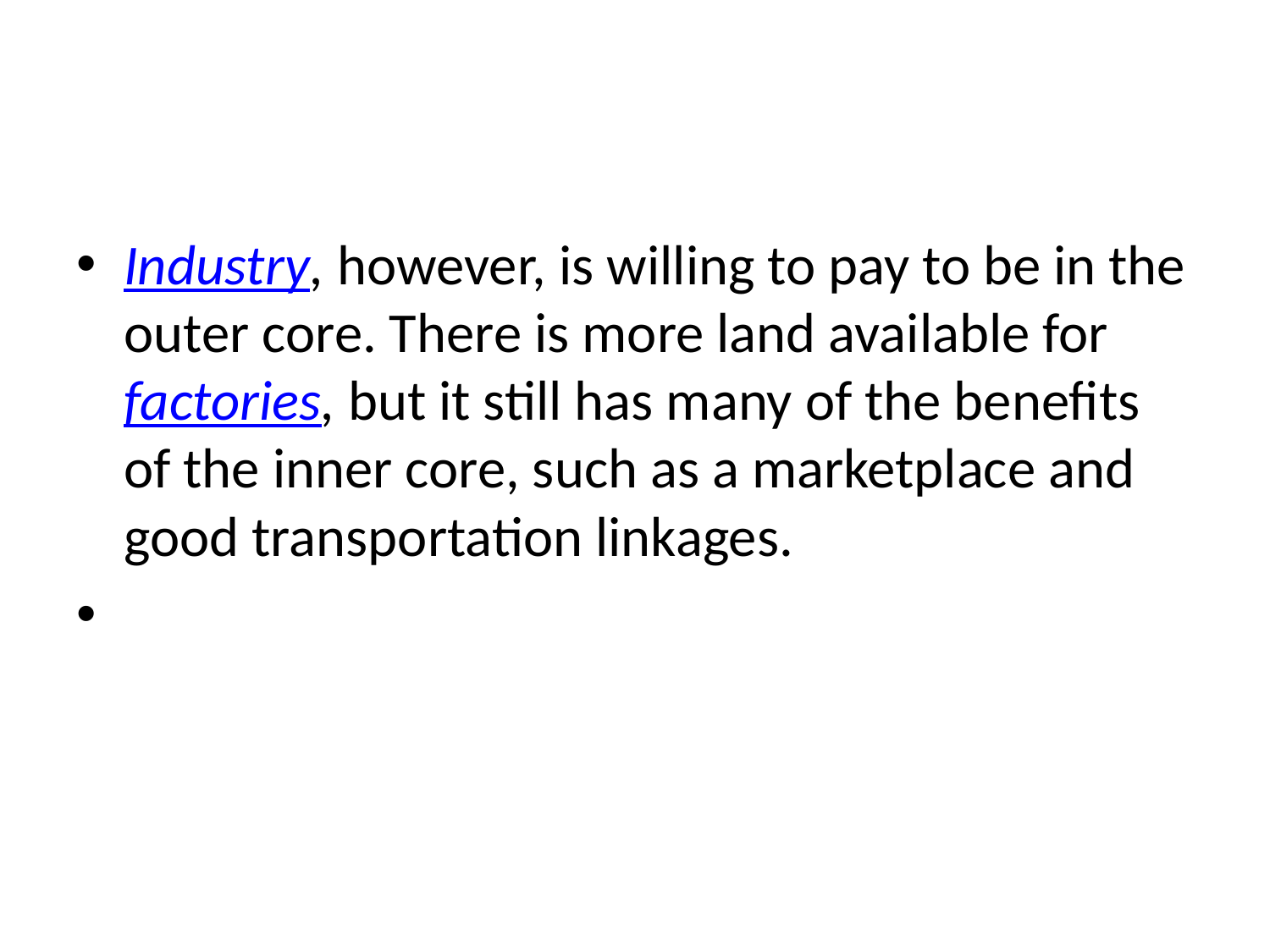

#
Industry, however, is willing to pay to be in the outer core. There is more land available for factories, but it still has many of the benefits of the inner core, such as a marketplace and good transportation linkages.